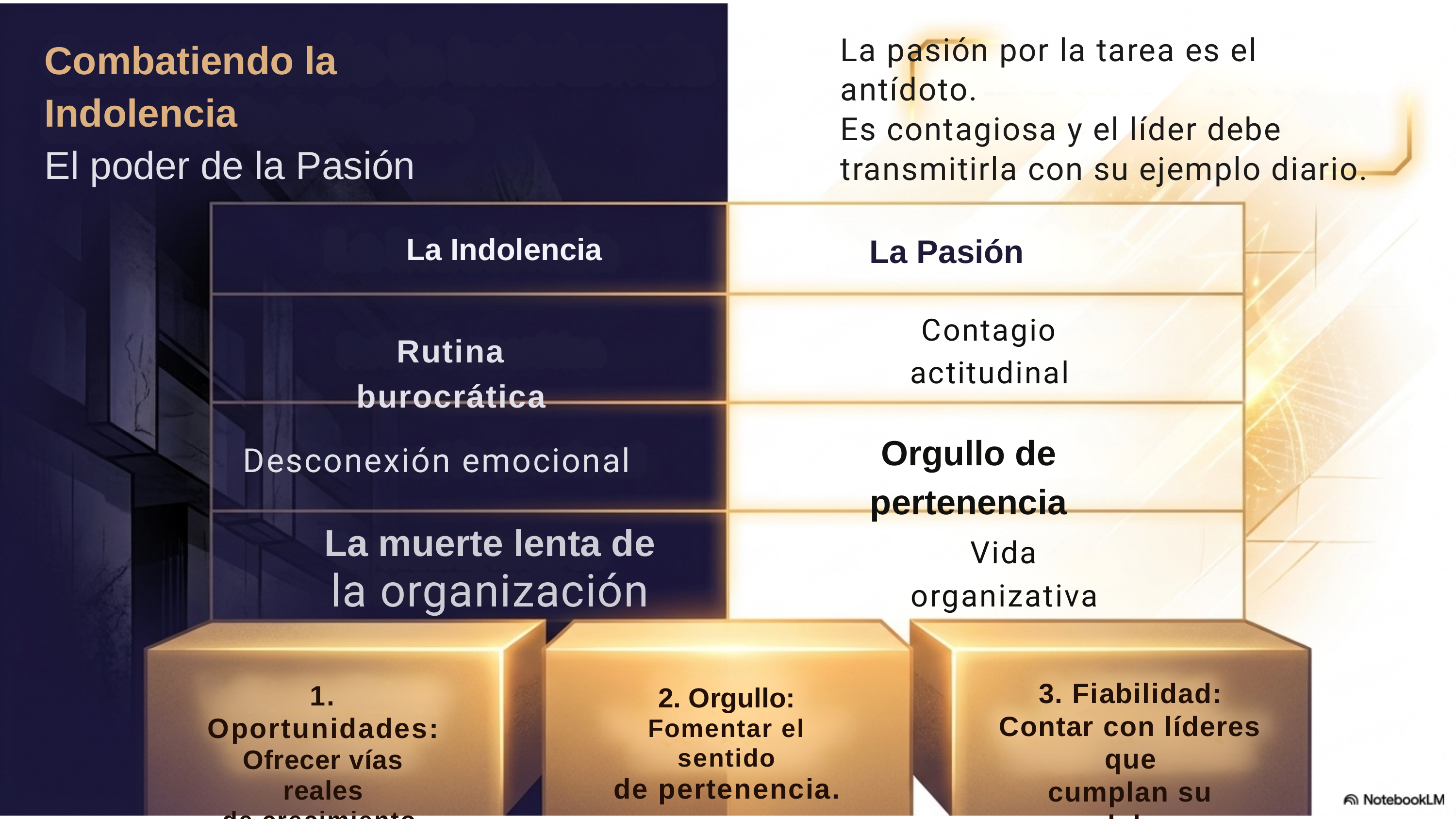

La pasión por la tarea es el antídoto.
Es contagiosa y el líder debe
transmitirla con su ejemplo diario.
Combatiendo la Indolencia
El poder de la Pasión
La Indolencia
La Pasión
Contagio actitudinal
Rutina burocrática
Orgullo de pertenencia
Desconexión emocional
La muerte lenta de
la organización
Vida organizativa
3. Fiabilidad:
Contar con líderes que
cumplan su palabra.
1. Oportunidades:
Ofrecer vías reales
de crecimiento.
2. Orgullo:
Fomentar el sentido
de pertenencia.